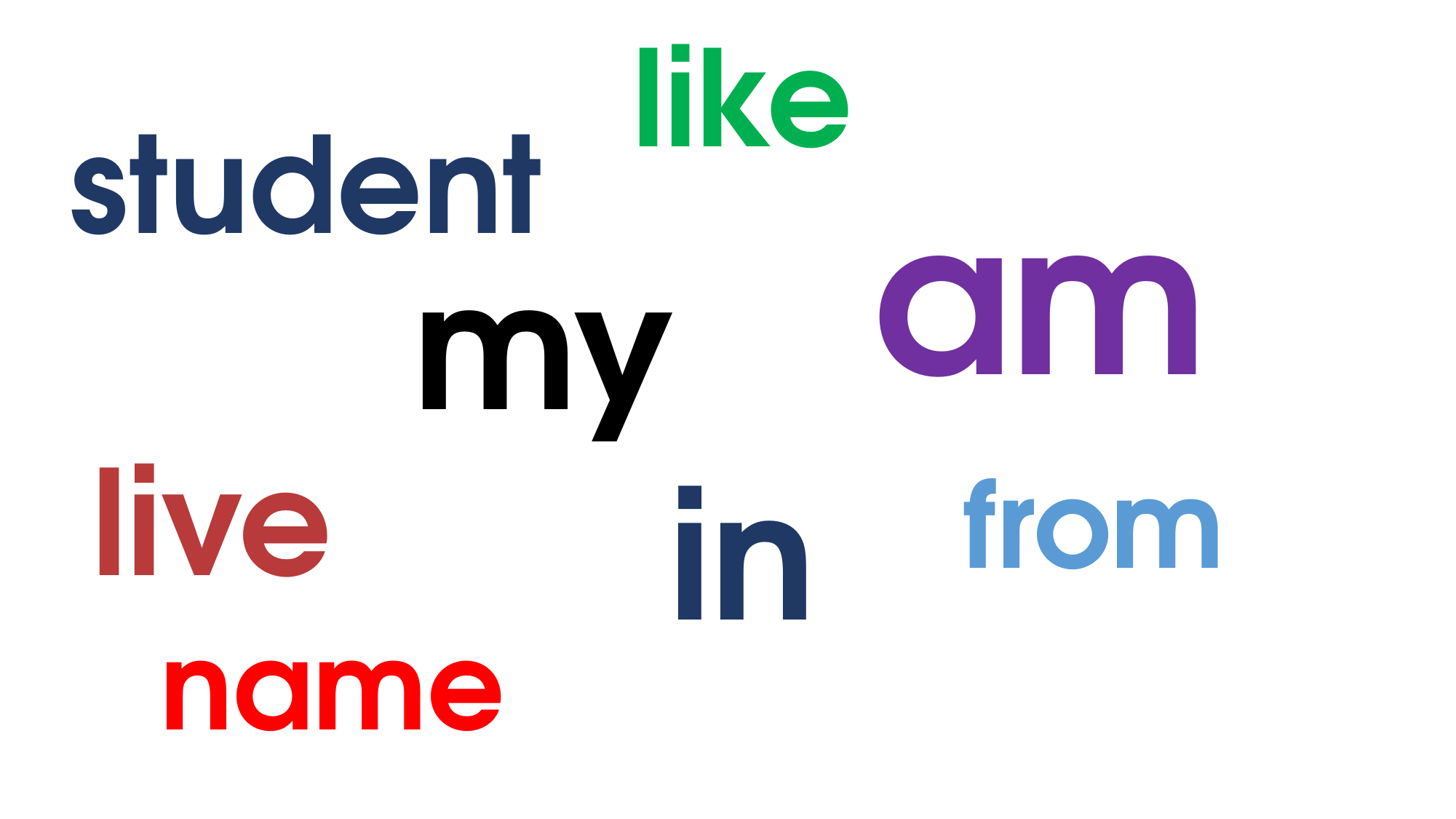

like
student
am
my
live
in
from
name